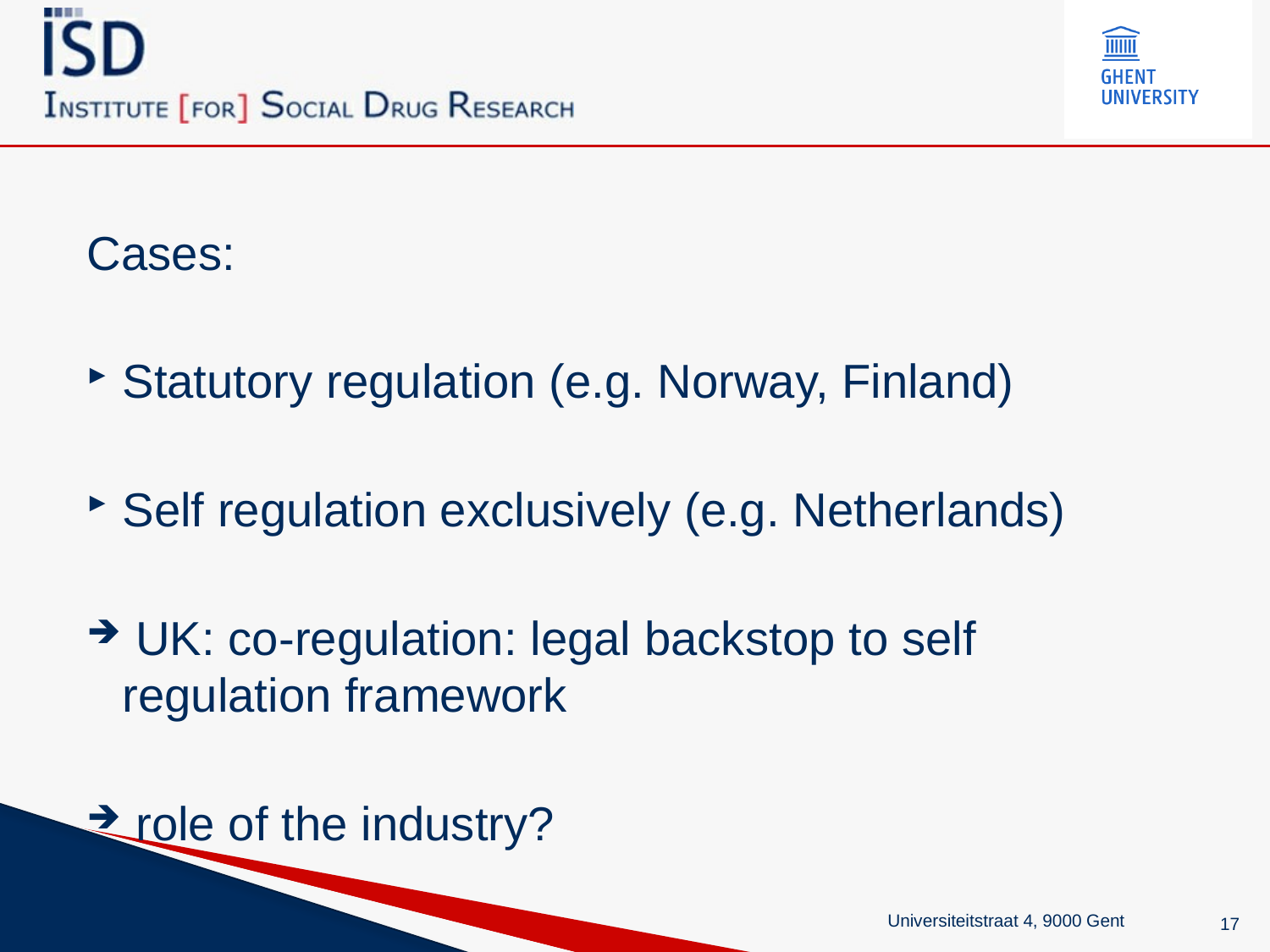

Cases:

Statutory regulation (e.g. Norway, Finland)

Self regulation exclusively (e.g. Netherlands)

 UK: co-regulation: legal backstop to self regulation framework

 role of the industry?

Universiteitstraat 4, 9000 Gent
17